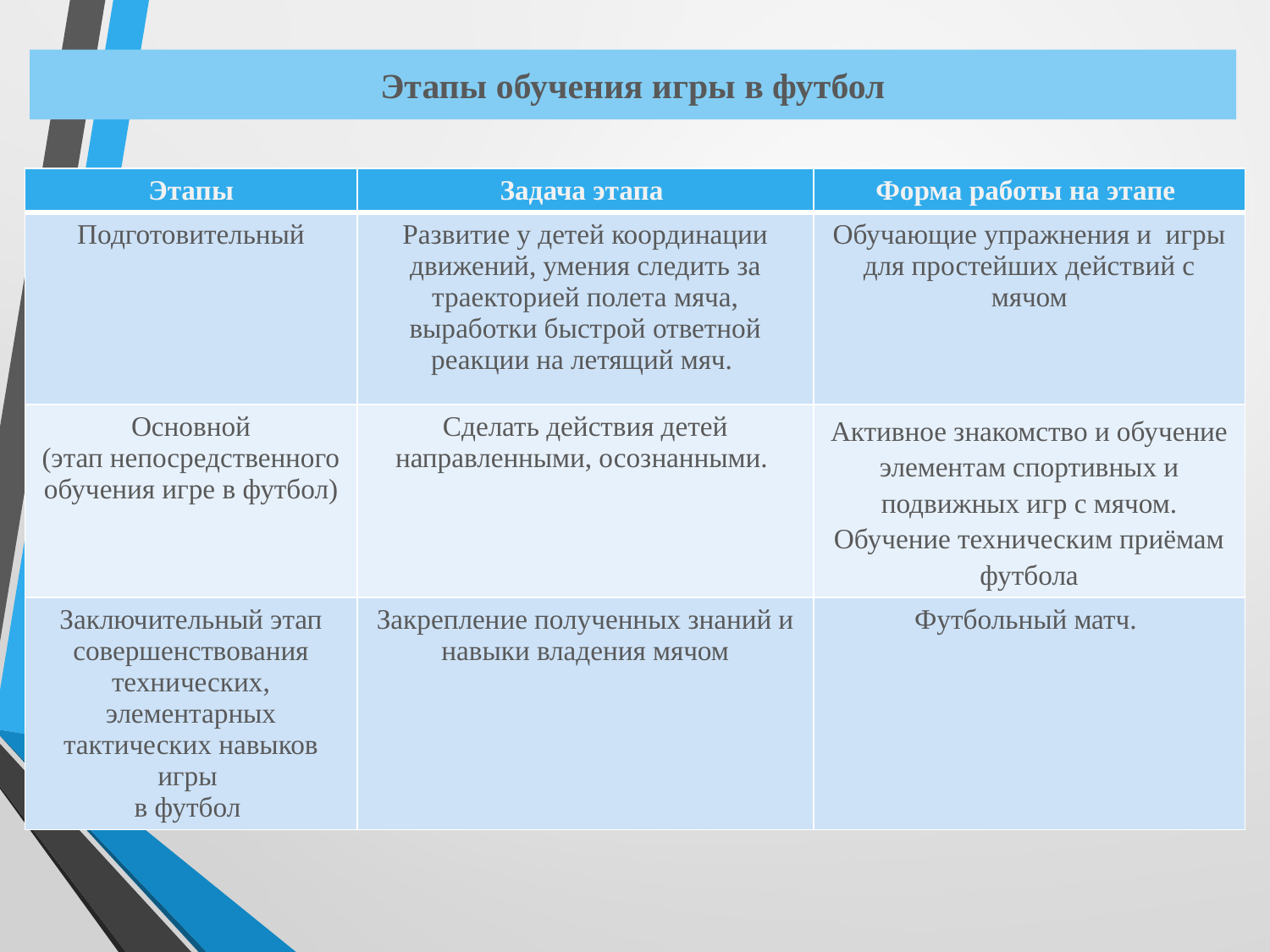

# Этапы обучения игры в футбол
| Этапы | Задача этапа | Форма работы на этапе |
| --- | --- | --- |
| Подготовительный | Развитие у детей координации движений, умения следить за траекторией полета мяча, выработки быстрой ответной реакции на летящий мяч. | Обучающие упражнения и игры для простейших действий с мячом |
| Основной (этап непосредственного обучения игре в футбол) | Сделать действия детей направленными, осознанными. | Активное знакомство и обучение элементам спортивных и подвижных игр с мячом. Обучение техническим приёмам футбола |
| Заключительный этап совершенствования технических, элементарных тактических навыков игры в футбол | Закрепление полученных знаний и навыки владения мячом | Футбольный матч. |